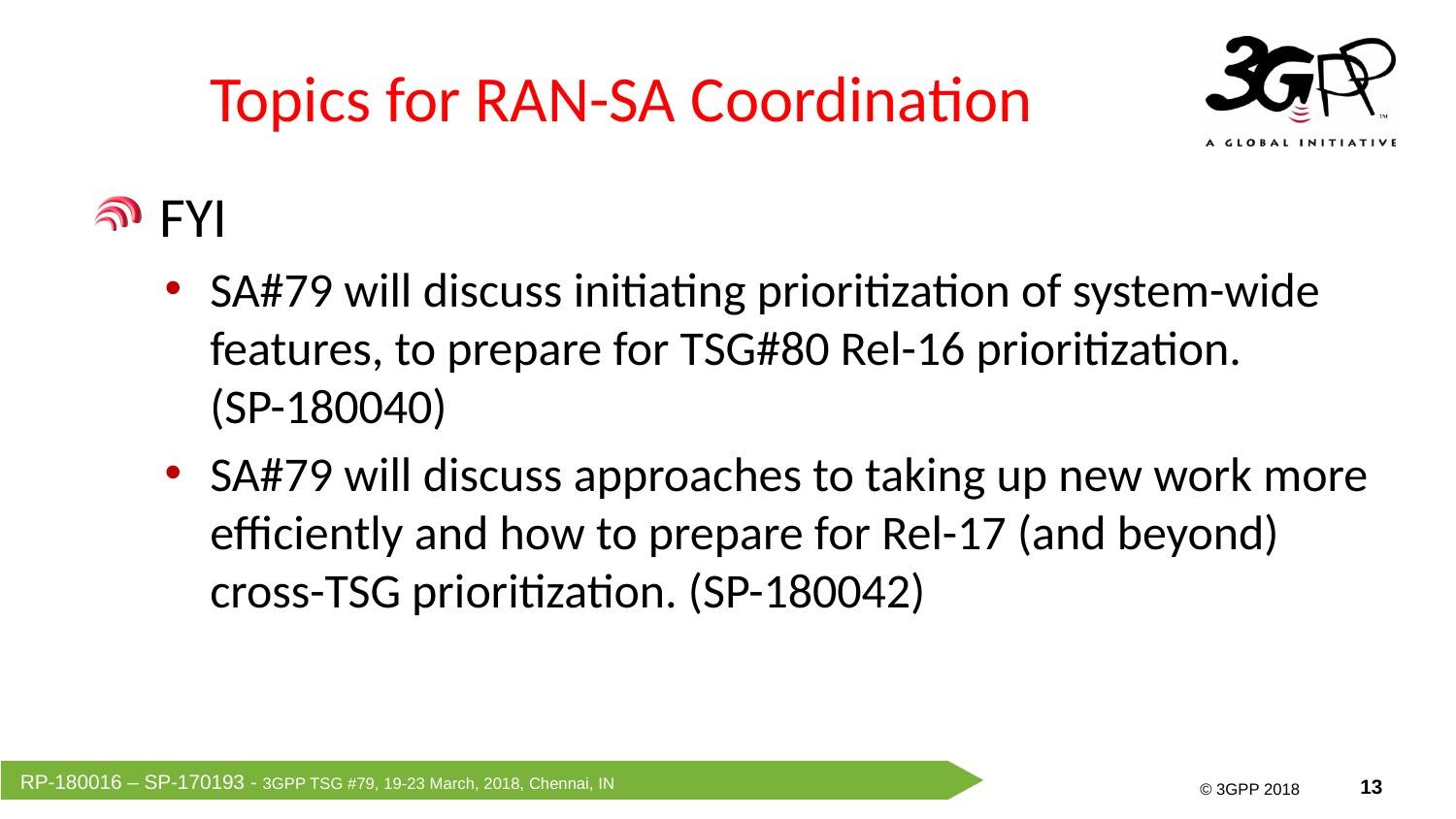

# Topics for RAN-SA Coordination
 FYI
SA#79 will discuss initiating prioritization of system-wide features, to prepare for TSG#80 Rel-16 prioritization.
(SP-180040)
SA#79 will discuss approaches to taking up new work more efficiently and how to prepare for Rel-17 (and beyond) cross-TSG prioritization. (SP-180042)